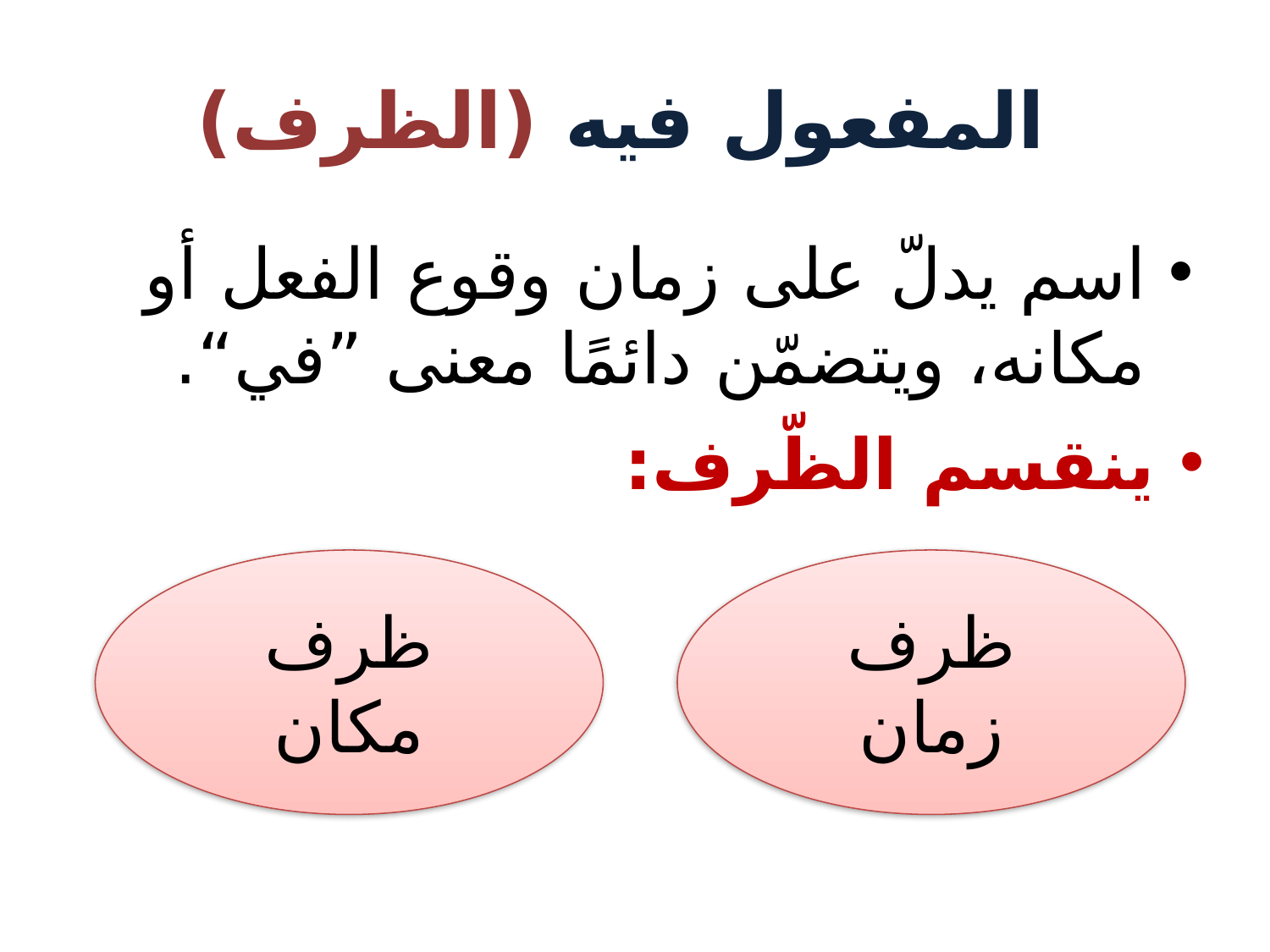

# المفعول فيه (الظرف)
اسم يدلّ على زمان وقوع الفعل أو مكانه، ويتضمّن دائمًا معنى ”في“.
 ينقسم الظّرف:
ظرف مكان
ظرف زمان